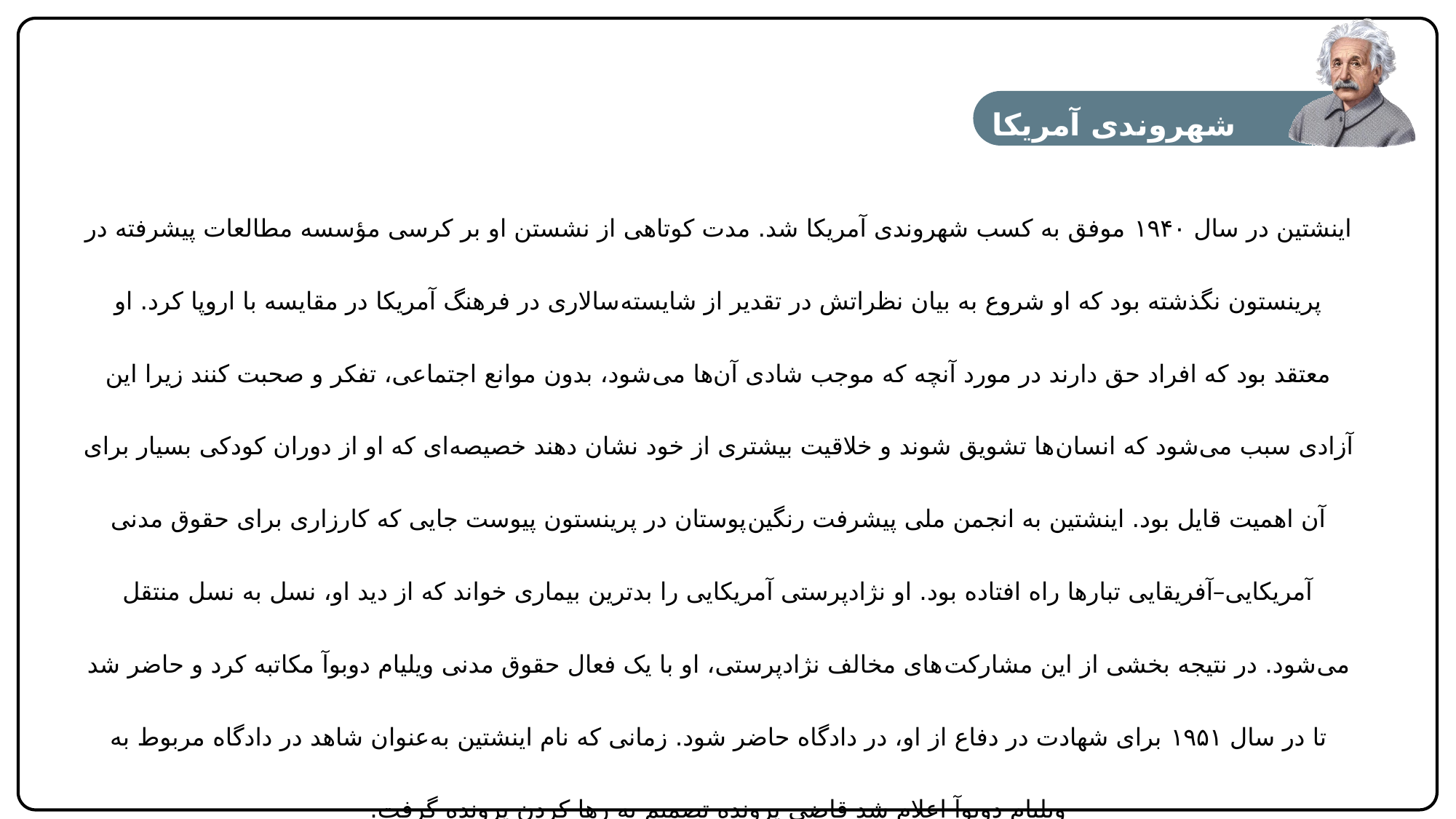

شهروندی آمریکا
اینشتین در سال ۱۹۴۰ موفق به کسب شهروندی آمریکا شد. مدت کوتاهی از نشستن او بر کرسی مؤسسه مطالعات پیشرفته در پرینستون نگذشته بود که او شروع به بیان نظراتش در تقدیر از شایسته‌سالاری در فرهنگ آمریکا در مقایسه با اروپا کرد. او معتقد بود که افراد حق دارند در مورد آنچه که موجب شادی آن‌ها می‌شود، بدون موانع اجتماعی، تفکر و صحبت کنند زیرا این آزادی سبب می‌شود که انسان‌ها تشویق شوند و خلاقیت بیشتری از خود نشان دهند خصیصه‌ای که او از دوران کودکی بسیار برای آن اهمیت قایل بود. اینشتین به انجمن ملی پیشرفت رنگین‌پوستان در پرینستون پیوست جایی که کارزاری برای حقوق مدنی آمریکایی–آفریقایی تبارها راه افتاده بود. او نژادپرستی آمریکایی را بدترین بیماری خواند که از دید او، نسل به نسل منتقل می‌شود. در نتیجه بخشی از این مشارکت‌های مخالف نژادپرستی، او با یک فعال حقوق مدنی ویلیام دوبوآ مکاتبه کرد و حاضر شد تا در سال ۱۹۵۱ برای شهادت در دفاع از او، در دادگاه حاضر شود. زمانی که نام اینشتین به‌عنوان شاهد در دادگاه مربوط به ویلیام دوبوآ اعلام شد قاضی پرونده تصمیم به رها کردن پرونده گرفت.